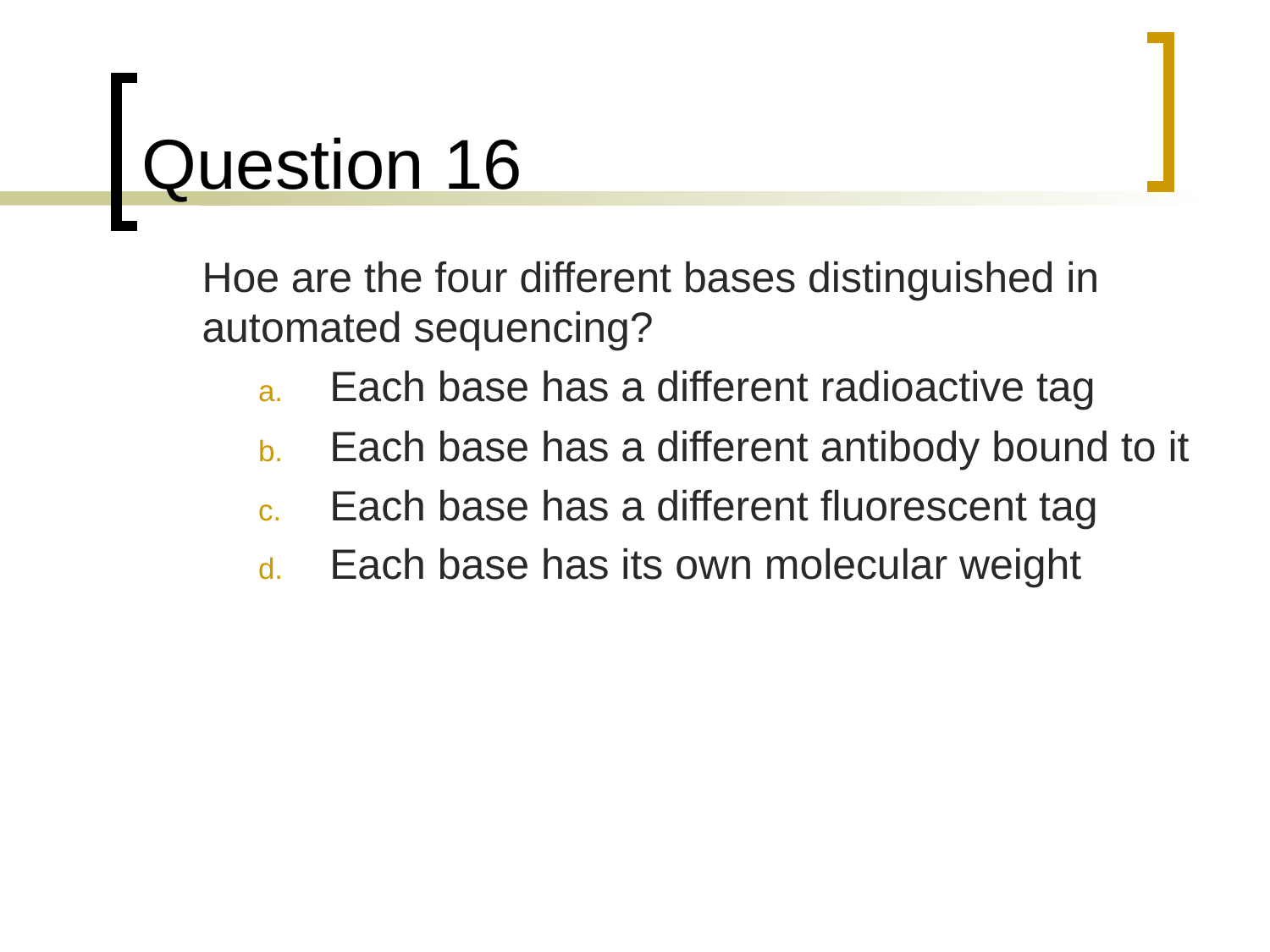

# Question 16
	Hoe are the four different bases distinguished in automated sequencing?
Each base has a different radioactive tag
Each base has a different antibody bound to it
Each base has a different fluorescent tag
Each base has its own molecular weight